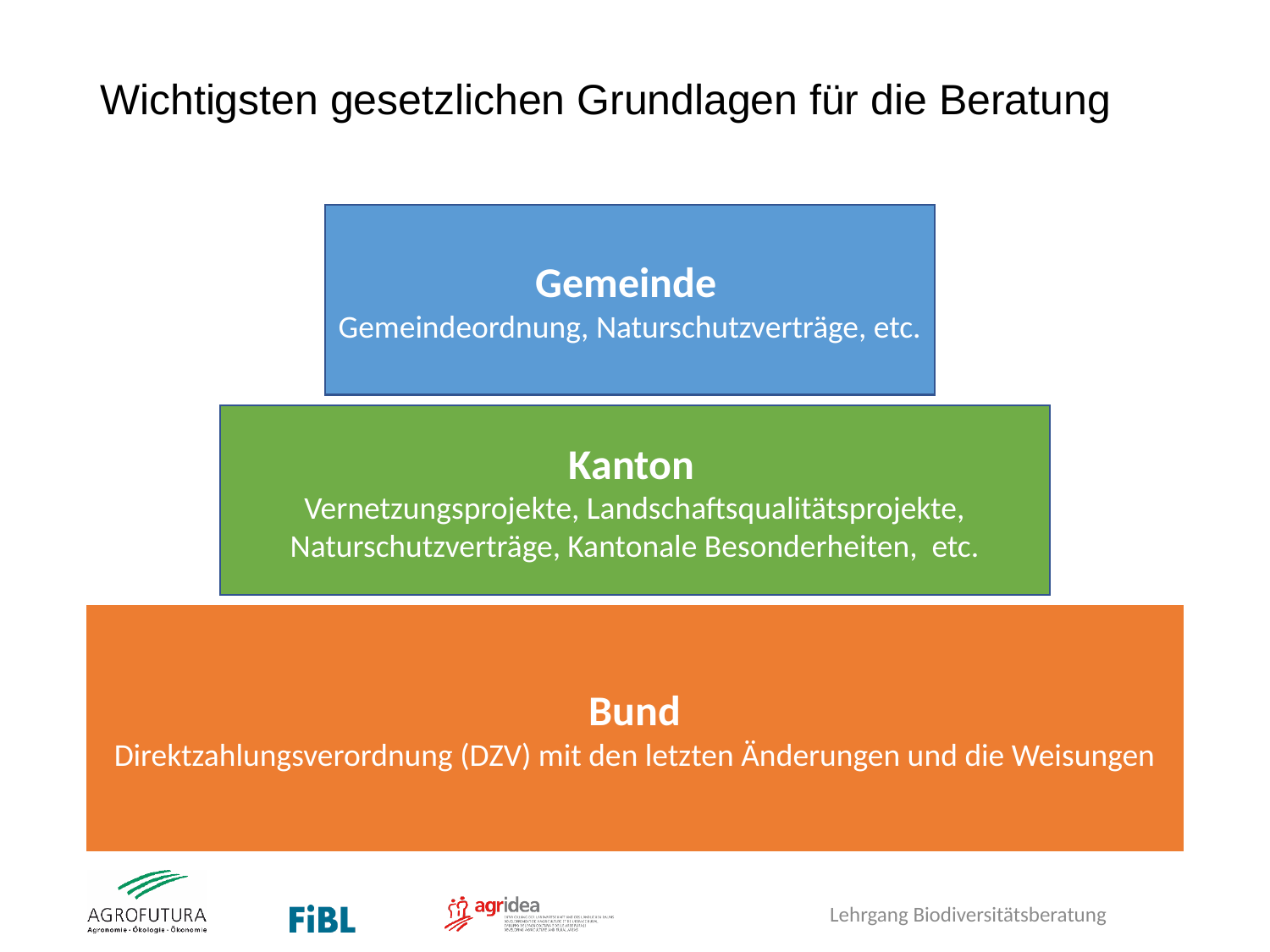

# Wichtigsten gesetzlichen Grundlagen für die Beratung
Gemeinde
Gemeindeordnung, Naturschutzverträge, etc.
Kanton
Vernetzungsprojekte, Landschaftsqualitätsprojekte, Naturschutzverträge, Kantonale Besonderheiten,  etc.
Bund
Direktzahlungsverordnung (DZV) mit den letzten Änderungen und die Weisungen
Lehrgang Biodiversitätsberatung